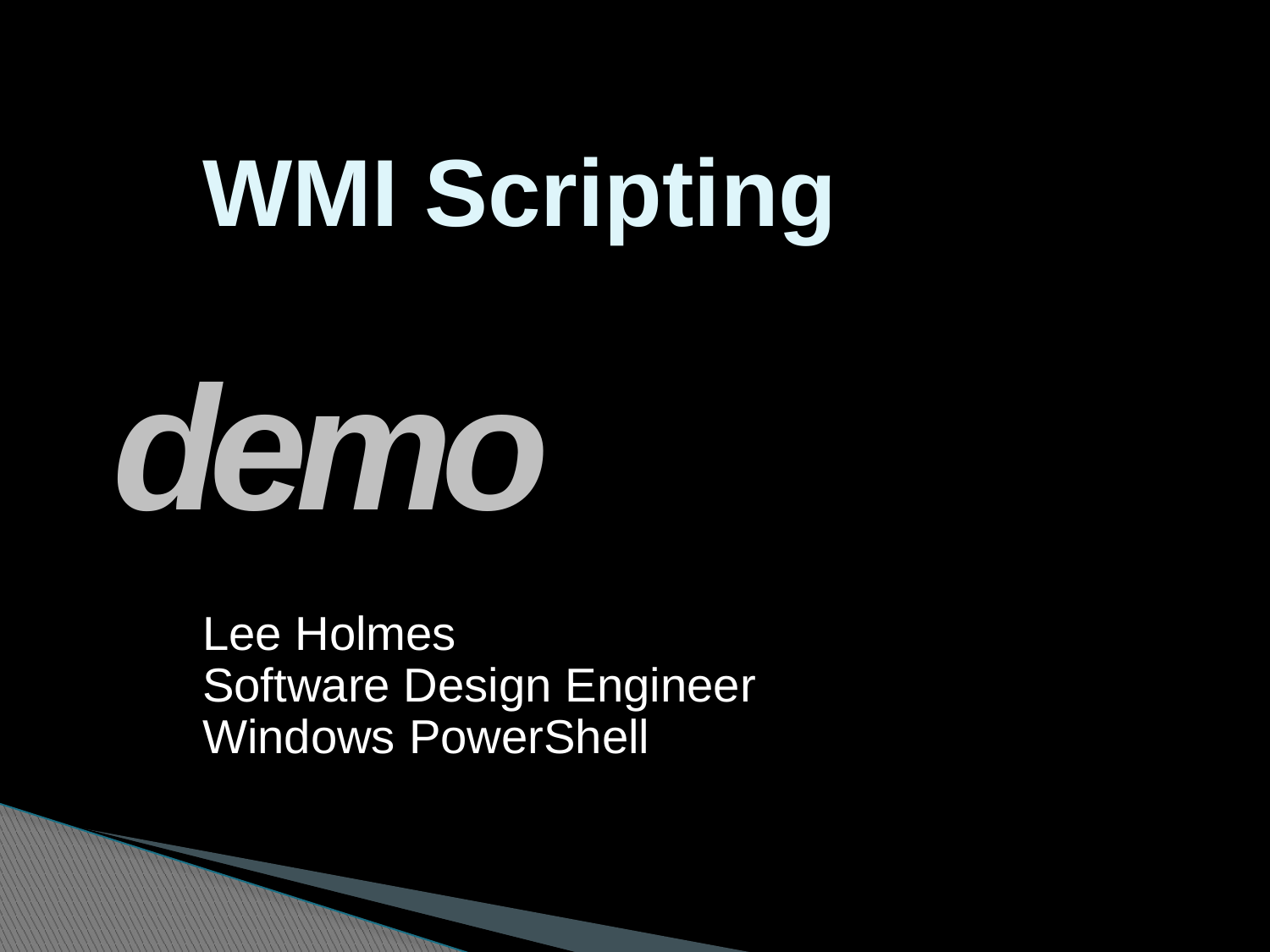

# WMI Scripting
demo
Lee Holmes
Software Design Engineer
Windows PowerShell